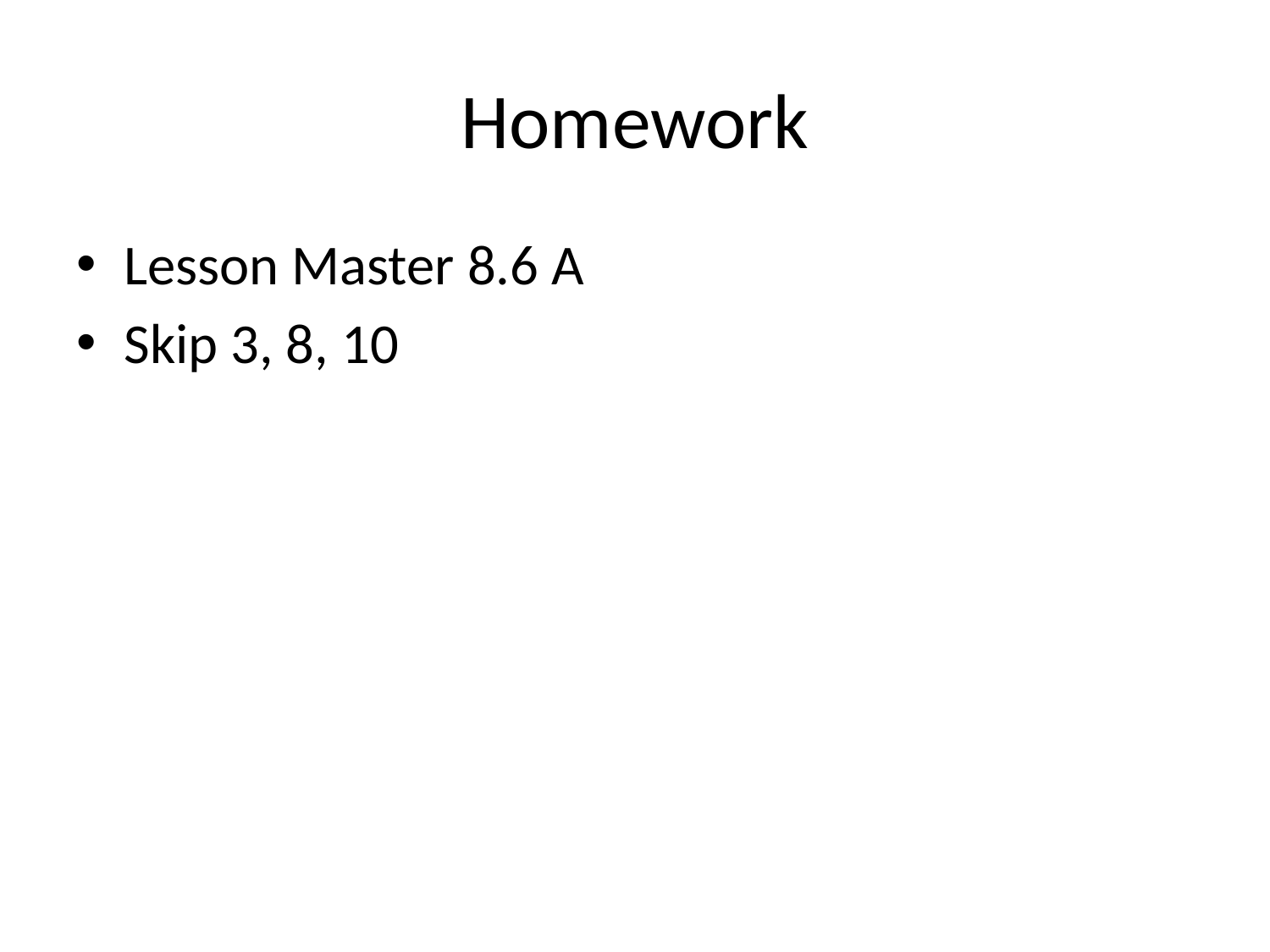

# Homework
Lesson Master 8.6 A
Skip 3, 8, 10